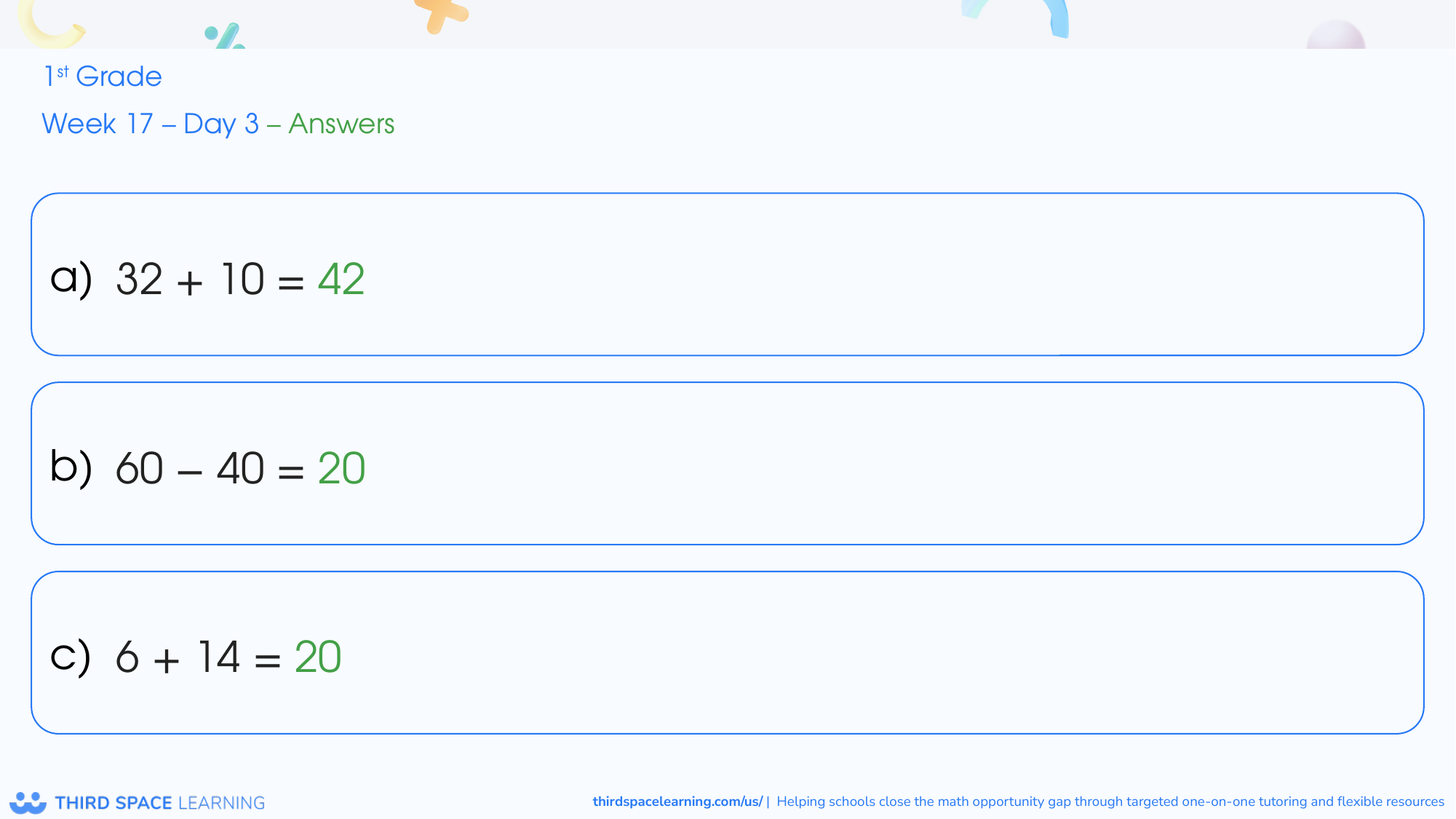

1st Grade
Week 17 – Day 3 – Answers
32 + 10 = 42
60 − 40 = 20
6 + 14 = 20